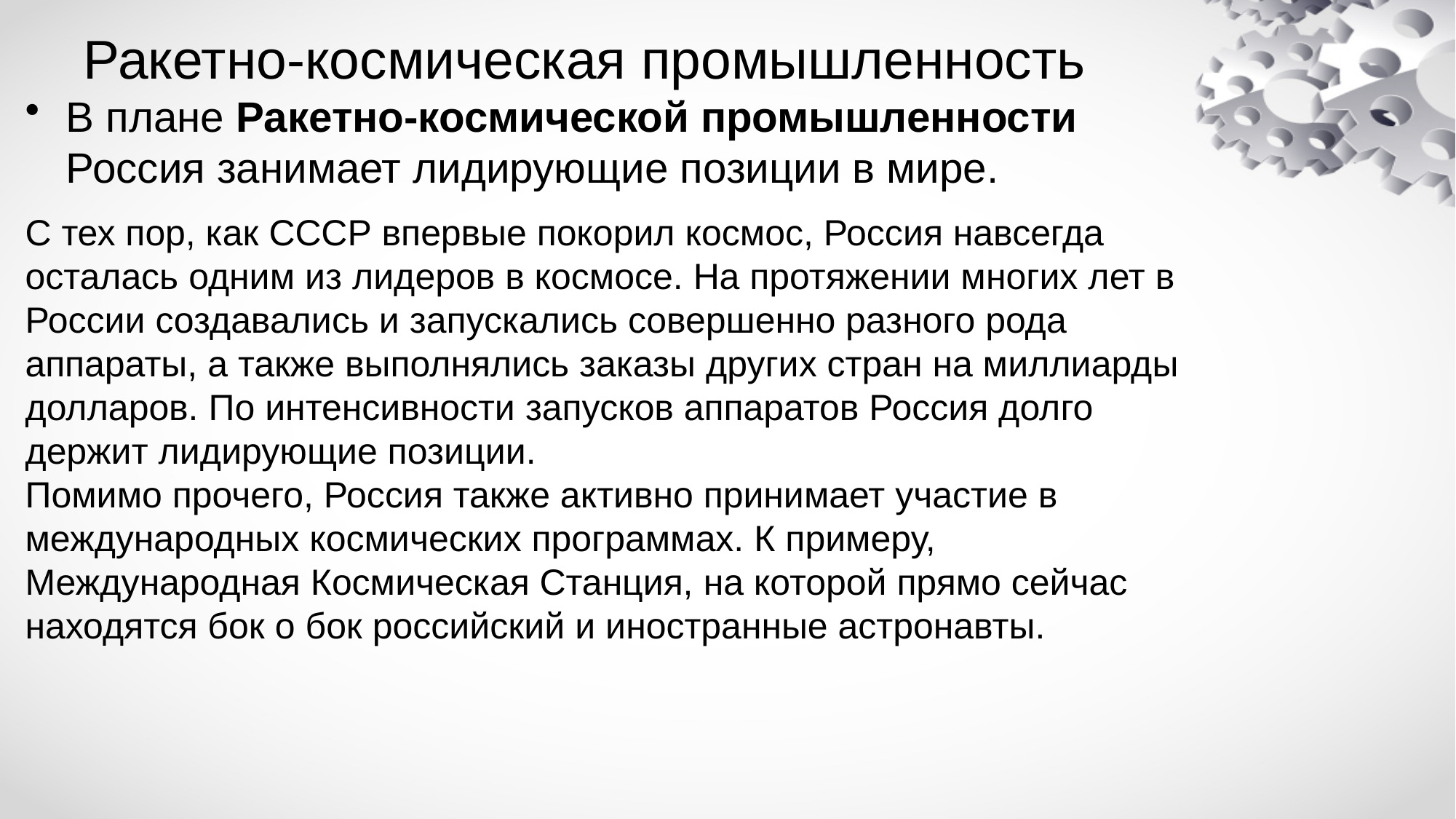

# Ракетно-космическая промышленность
В плане Ракетно-космической промышленности Россия занимает лидирующие позиции в мире.

С тех пор, как СССР впервые покорил космос, Россия навсегда осталась одним из лидеров в космосе. На протяжении многих лет в России создавались и запускались совершенно разного рода аппараты, а также выполнялись заказы других стран на миллиарды долларов. По интенсивности запусков аппаратов Россия долго держит лидирующие позиции.
Помимо прочего, Россия также активно принимает участие в международных космических программах. К примеру, Международная Космическая Станция, на которой прямо сейчас находятся бок о бок российский и иностранные астронавты.